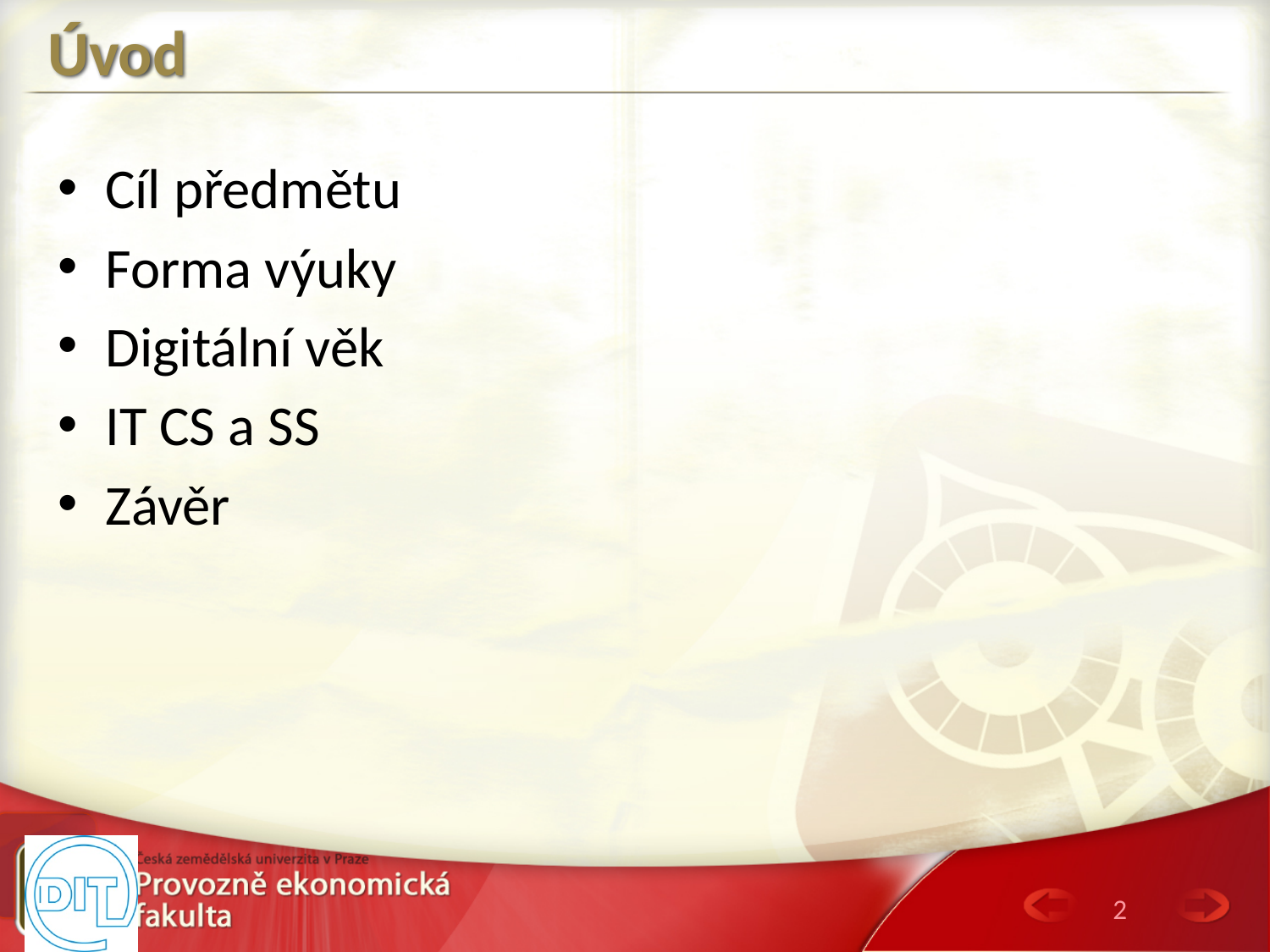

# Úvod
Cíl předmětu
Forma výuky
Digitální věk
IT CS a SS
Závěr